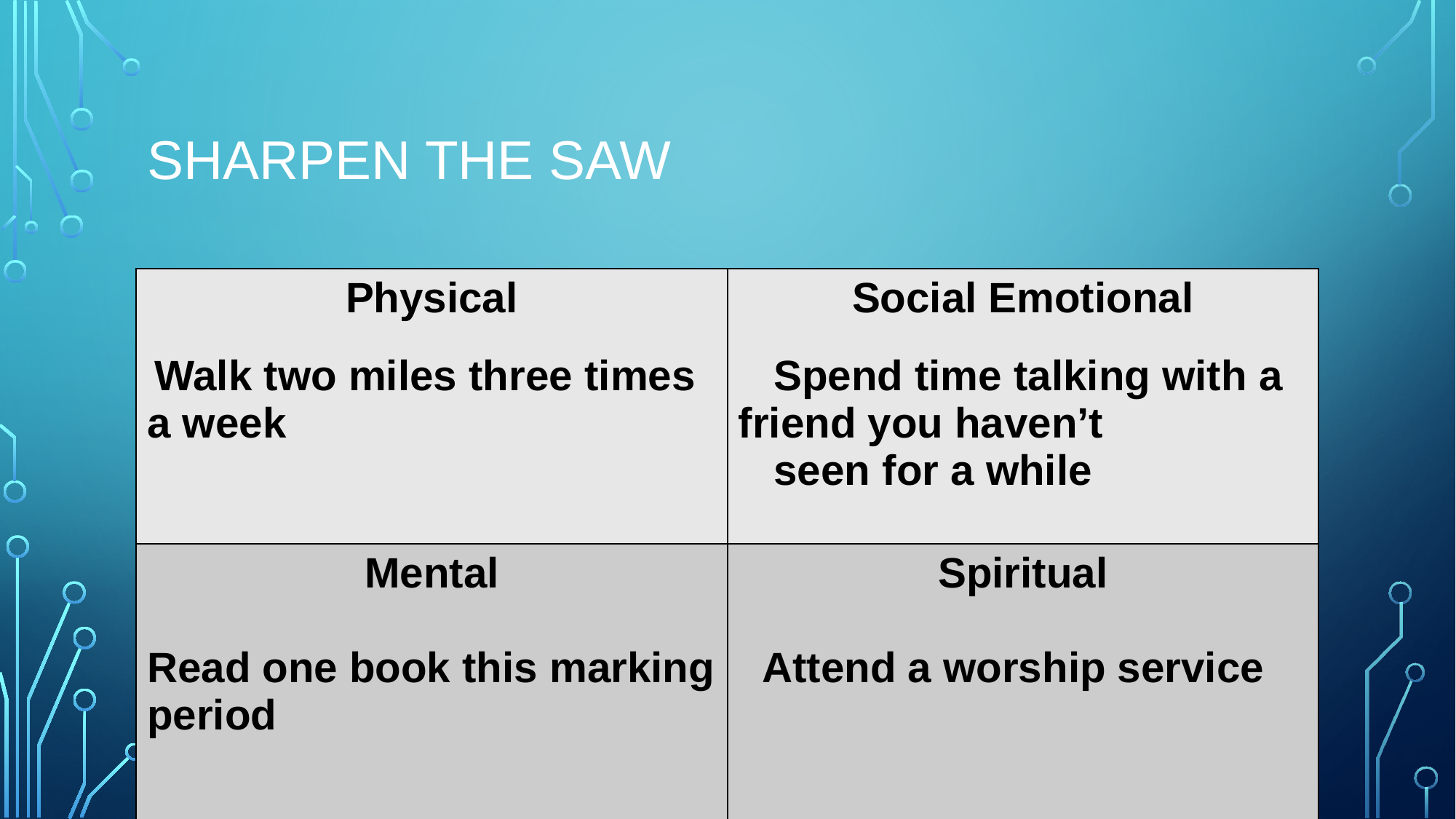

# Sharpen the saw
| Physical Walk two miles three times a week | Social Emotional Spend time talking with a friend you haven’t seen for a while |
| --- | --- |
| Mental Read one book this marking period | Spiritual Attend a worship service |